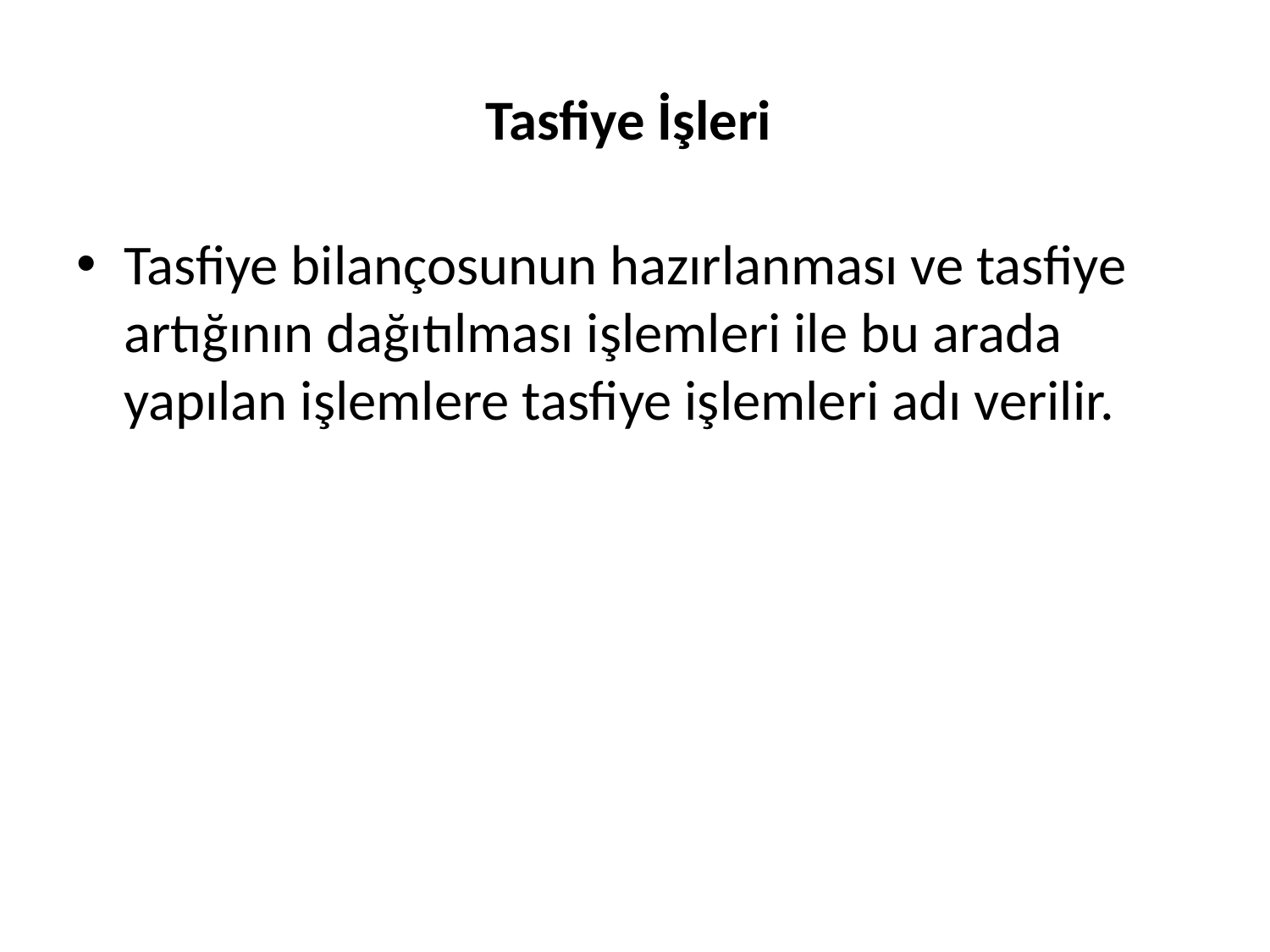

# Tasfiye İşleri
Tasfiye bilançosunun hazırlanması ve tasfiye artığının dağıtılması işlemleri ile bu arada yapılan işlemlere tasfiye işlemleri adı verilir.